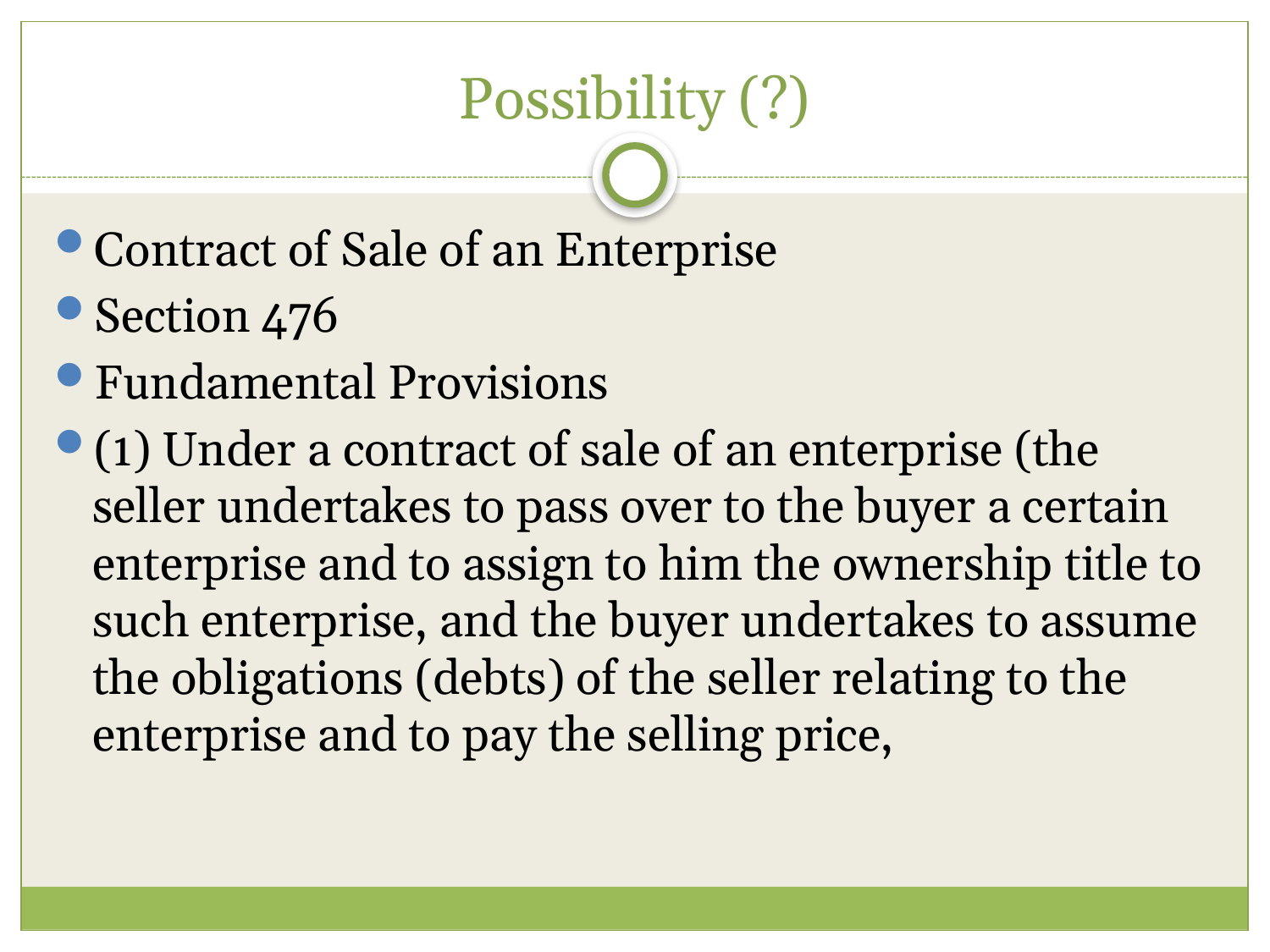

# Possibility (?)
Contract of Sale of an Enterprise
Section 476
Fundamental Provisions
(1) Under a contract of sale of an enterprise (the seller undertakes to pass over to the buyer a certain enterprise and to assign to him the ownership title to such enterprise, and the buyer undertakes to assume the obligations (debts) of the seller relating to the enterprise and to pay the selling price,